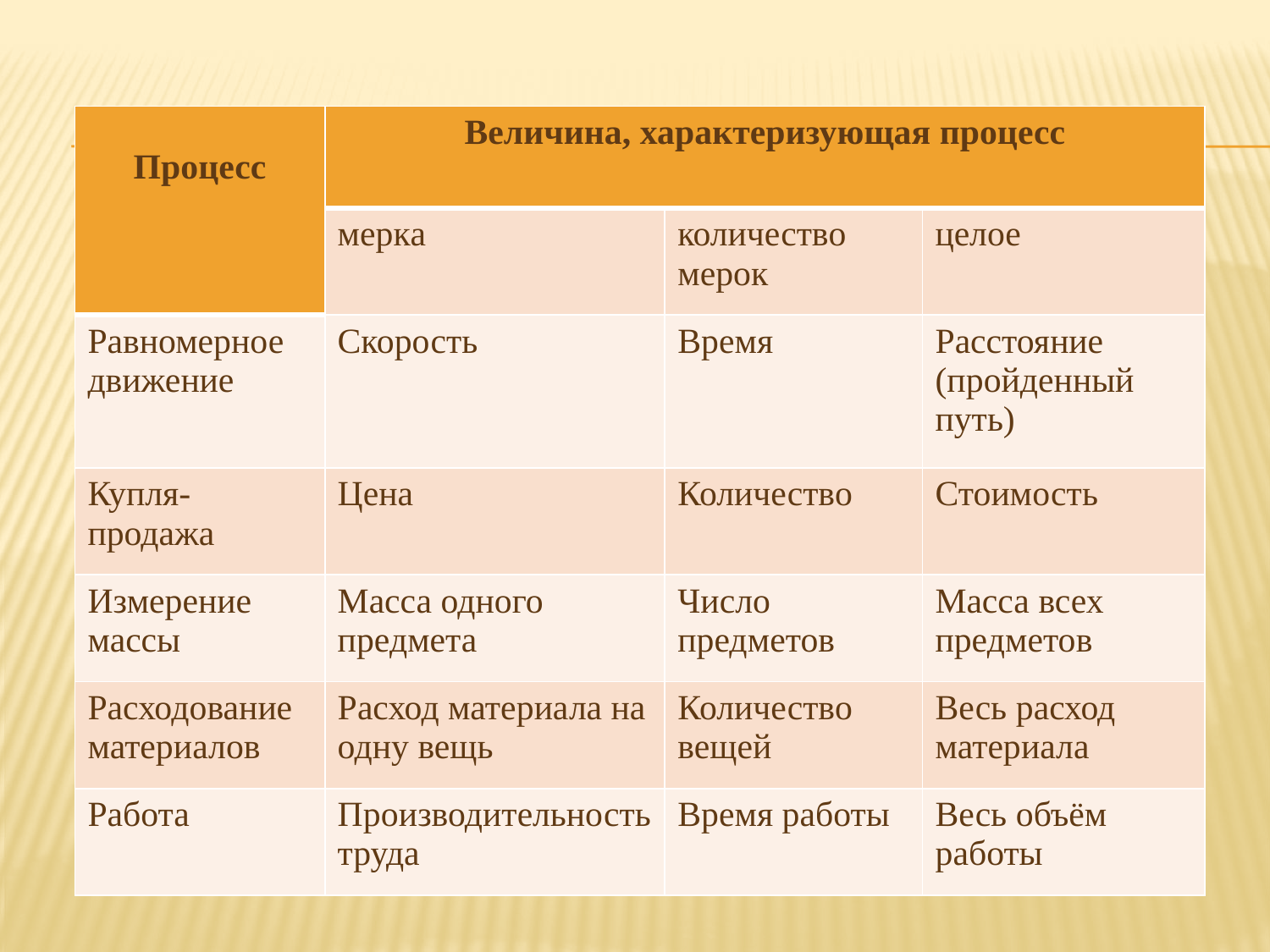

| Процесс | Величина, характеризующая процесс |  |  |
| --- | --- | --- | --- |
|  | мерка | количество мерок | целое |
| Равномерное движение | Скорость | Время | Расстояние (пройденный путь) |
| Купля- продажа | Цена | Количество | Стоимость |
| Измерение массы | Масса одного предмета | Число предметов | Масса всех предметов |
| Расходование материалов | Расход материала на одну вещь | Количество вещей | Весь расход материала |
| Работа | Производительность труда | Время работы | Весь объём работы |